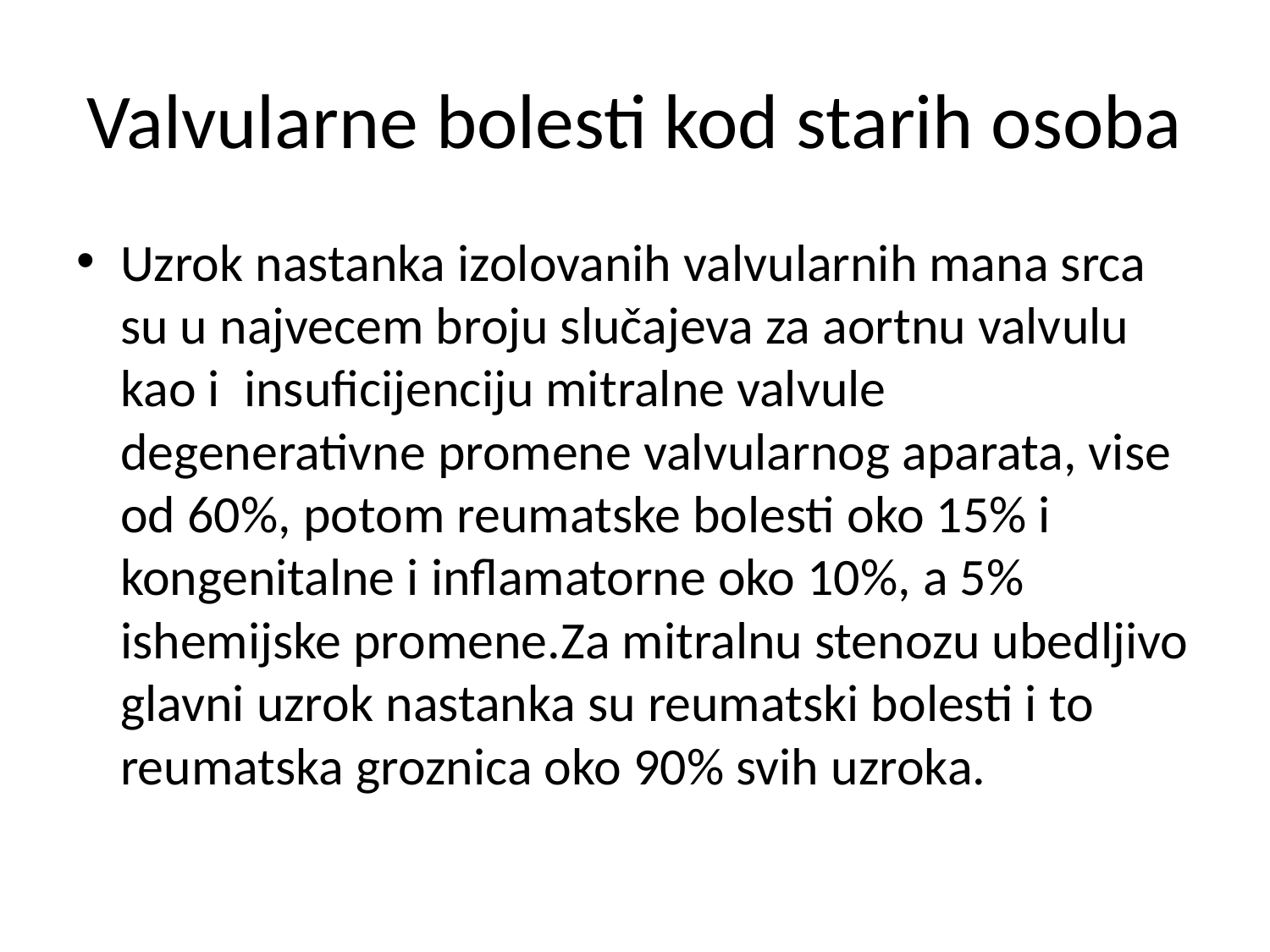

# Valvularne bolesti kod starih osoba
Uzrok nastanka izolovanih valvularnih mana srca su u najvecem broju slučajeva za aortnu valvulu kao i  insuficijenciju mitralne valvule degenerativne promene valvularnog aparata, vise od 60%, potom reumatske bolesti oko 15% i kongenitalne i inflamatorne oko 10%, a 5% ishemijske promene.Za mitralnu stenozu ubedljivo glavni uzrok nastanka su reumatski bolesti i to reumatska groznica oko 90% svih uzroka.